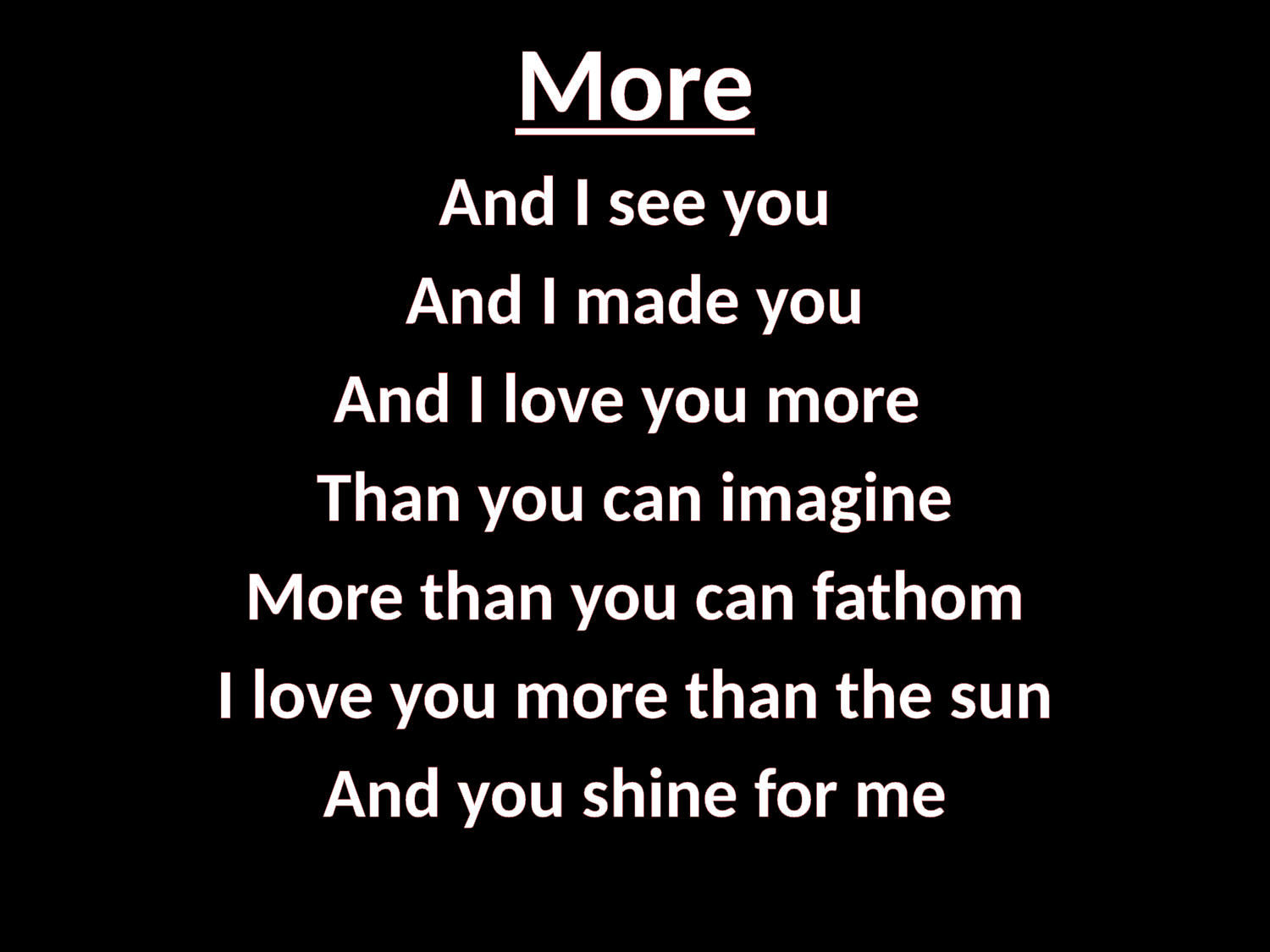

# More
And I see you
And I made you
And I love you more
Than you can imagine
More than you can fathom
I love you more than the sun
And you shine for me